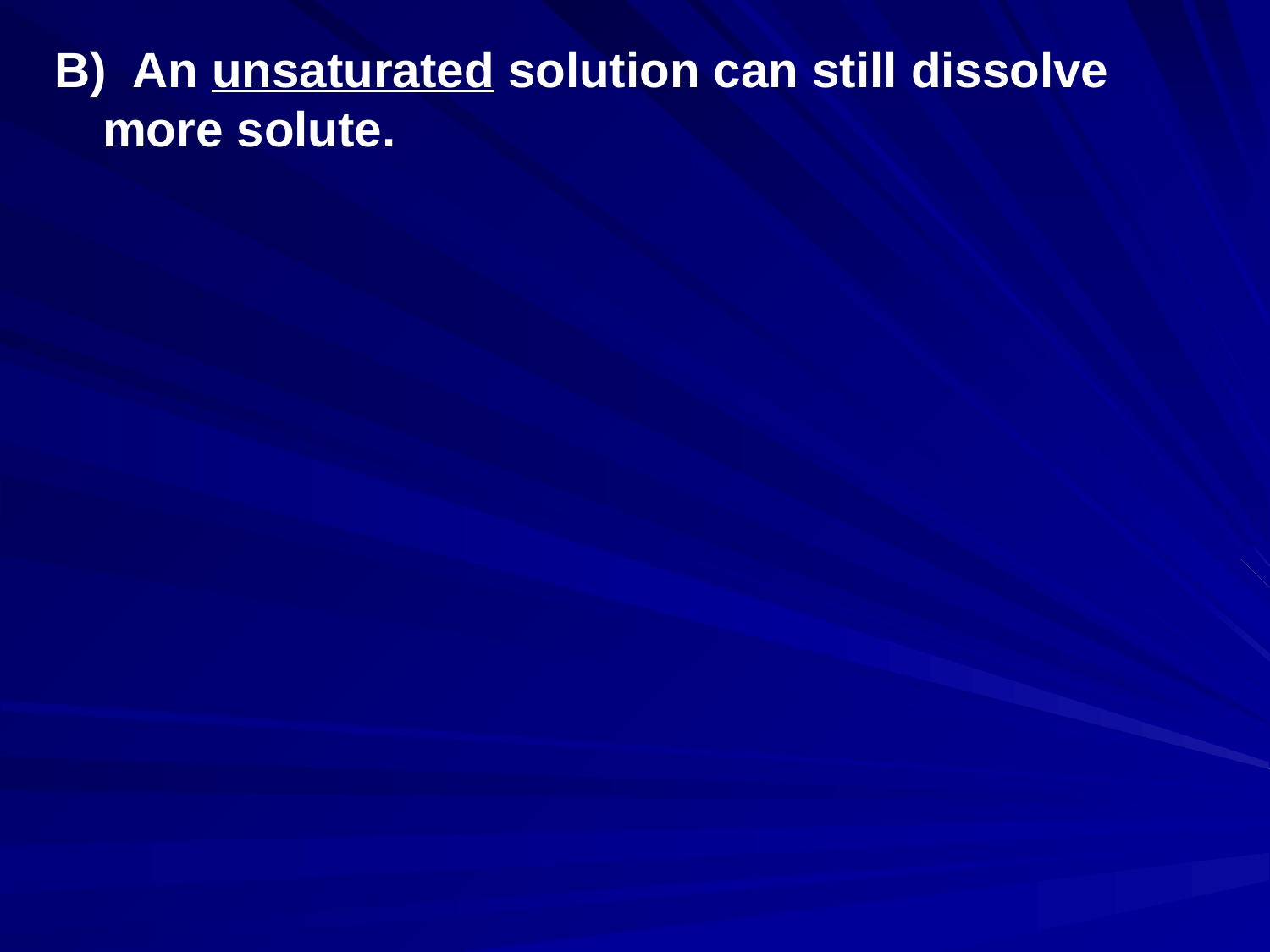

B)  An unsaturated solution can still dissolve more solute.